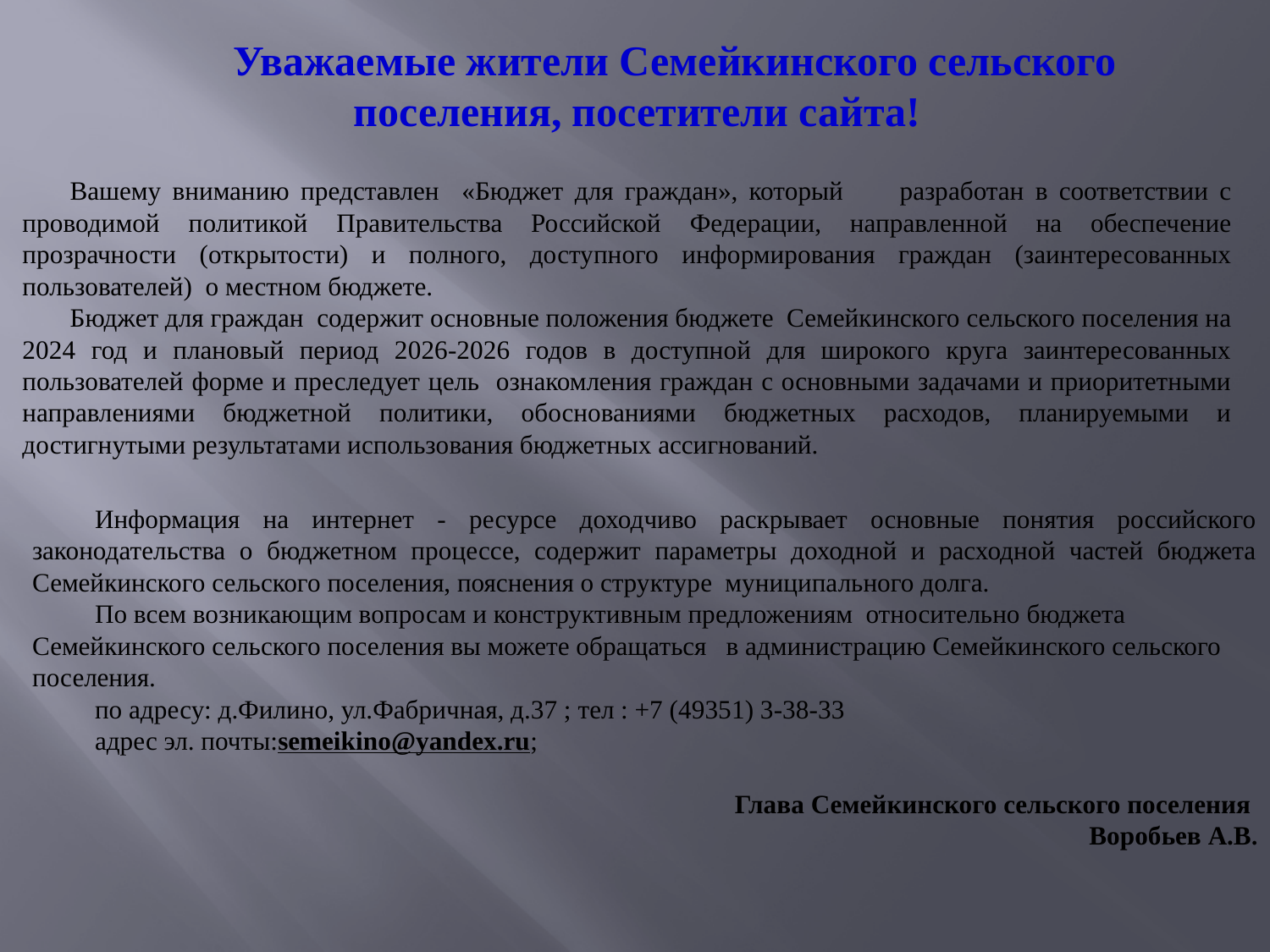

Уважаемые жители Семейкинского сельского поселения, посетители сайта!
Вашему вниманию представлен  «Бюджет для граждан», который     разработан в соответствии с проводимой политикой Правительства Российской Федерации, направленной на обеспечение прозрачности (открытости) и полного, доступного информирования граждан (заинтересованных пользователей)  о местном бюджете.
Бюджет для граждан  содержит основные положения бюджете  Семейкинского сельского поселения на 2024 год и плановый период 2026-2026 годов в доступной для широкого круга заинтересованных пользователей форме и преследует цель  ознакомления граждан с основными задачами и приоритетными направлениями бюджетной политики, обоснованиями бюджетных расходов, планируемыми и достигнутыми результатами использования бюджетных ассигнований.
Информация на интернет - ресурсе доходчиво раскрывает основные понятия российского законодательства о бюджетном процессе, содержит параметры доходной и расходной частей бюджета Семейкинского сельского поселения, пояснения о структуре  муниципального долга.
По всем возникающим вопросам и конструктивным предложениям  относительно бюджета Семейкинского сельского поселения вы можете обращаться   в администрацию Семейкинского сельского поселения.
по адресу: д.Филино, ул.Фабричная, д.37 ; тел : +7 (49351) 3-38-33
адрес эл. почты:semeikino@yandex.ru;

Глава Семейкинского сельского поселения
Воробьев А.В.